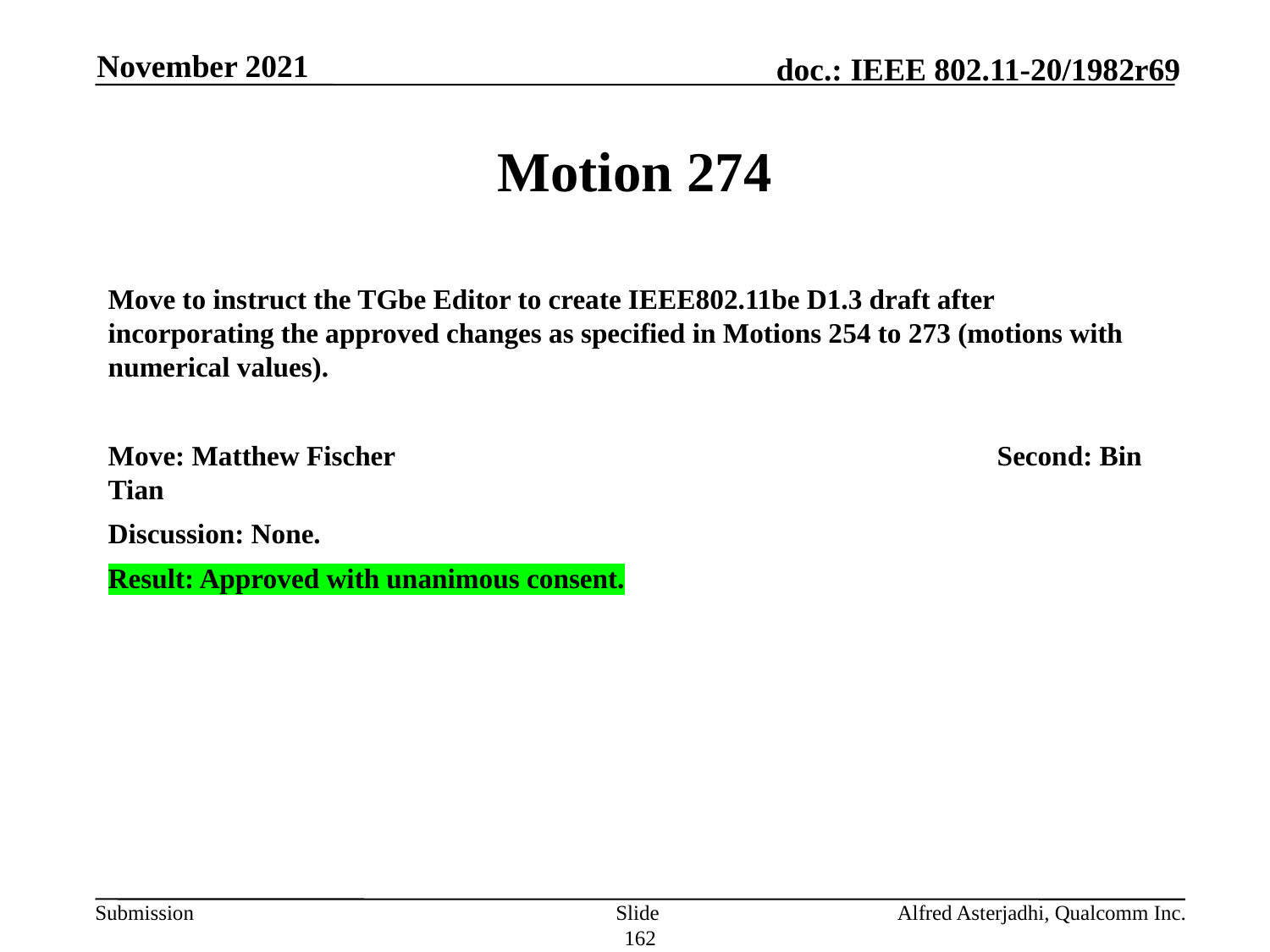

November 2021
# Motion 274
Move to instruct the TGbe Editor to create IEEE802.11be D1.3 draft after incorporating the approved changes as specified in Motions 254 to 273 (motions with numerical values).

Move: Matthew Fischer					Second: Bin Tian
Discussion: None.
Result: Approved with unanimous consent.

Slide 162
Alfred Asterjadhi, Qualcomm Inc.